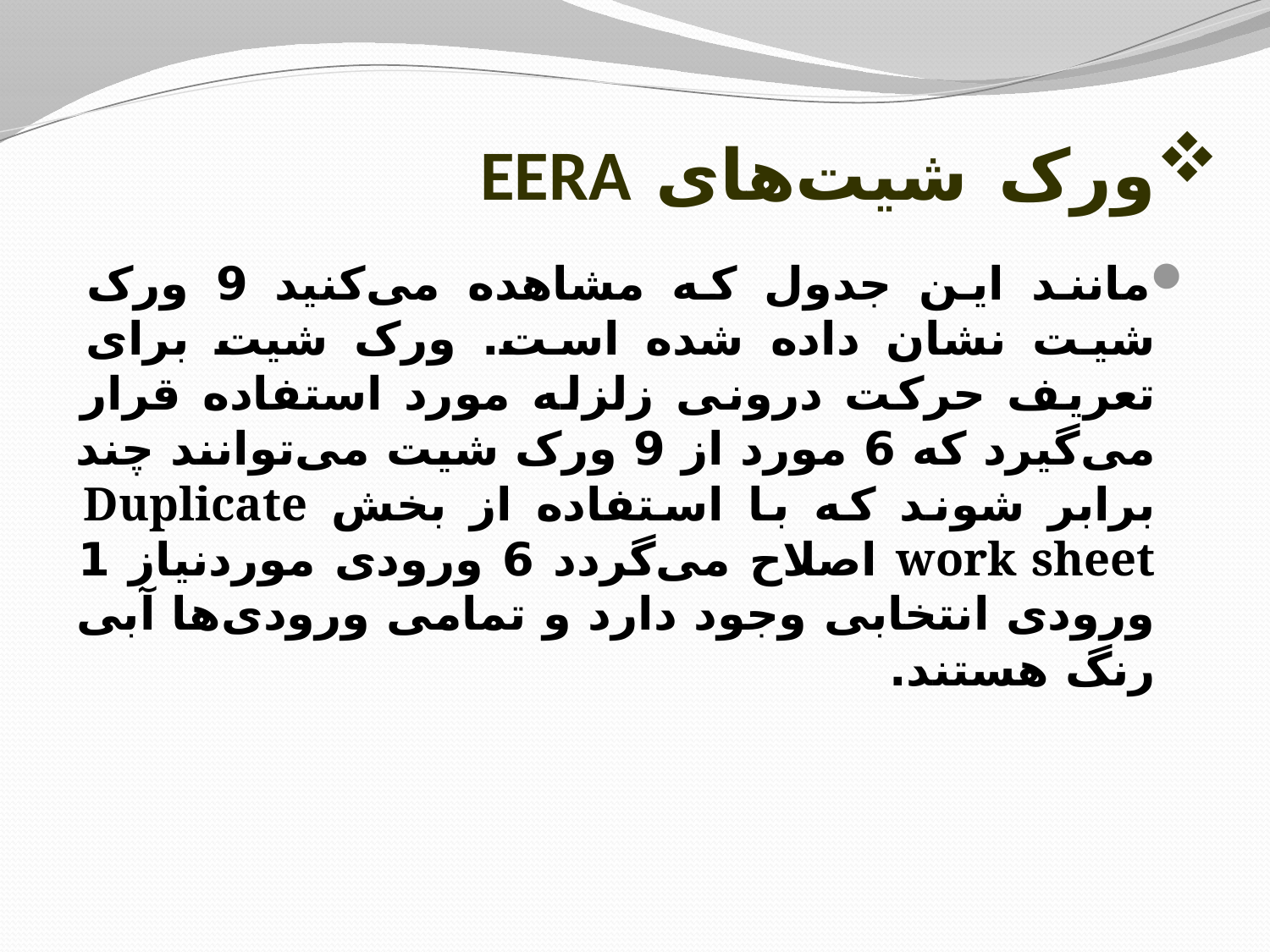

# ورک شیت‌های EERA
مانند این جدول که مشاهده می‌کنید 9 ورک شیت نشان داده شده است. ورک شیت برای تعریف حرکت درونی زلزله مورد استفاده قرار می‌گیرد که 6 مورد از 9 ورک شیت می‌توانند چند برابر شوند که با استفاده از بخش Duplicate work sheet اصلاح می‌گردد 6 ورودی موردنیاز 1 ورودی انتخابی وجود دارد و تمامی ورود‌ی‌ها آبی رنگ هستند.